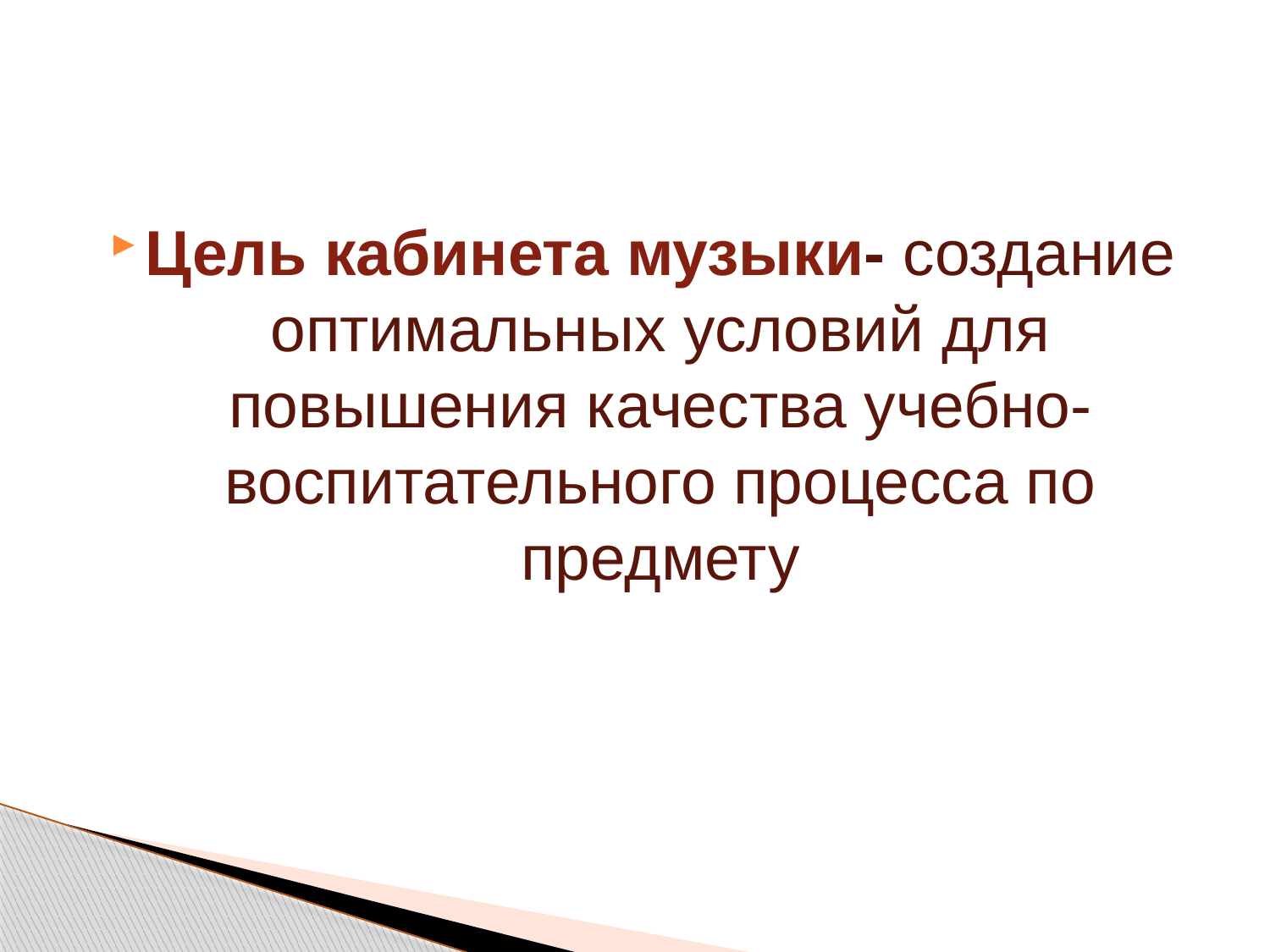

#
Цель кабинета музыки- создание оптимальных условий для повышения качества учебно-воспитательного процесса по предмету